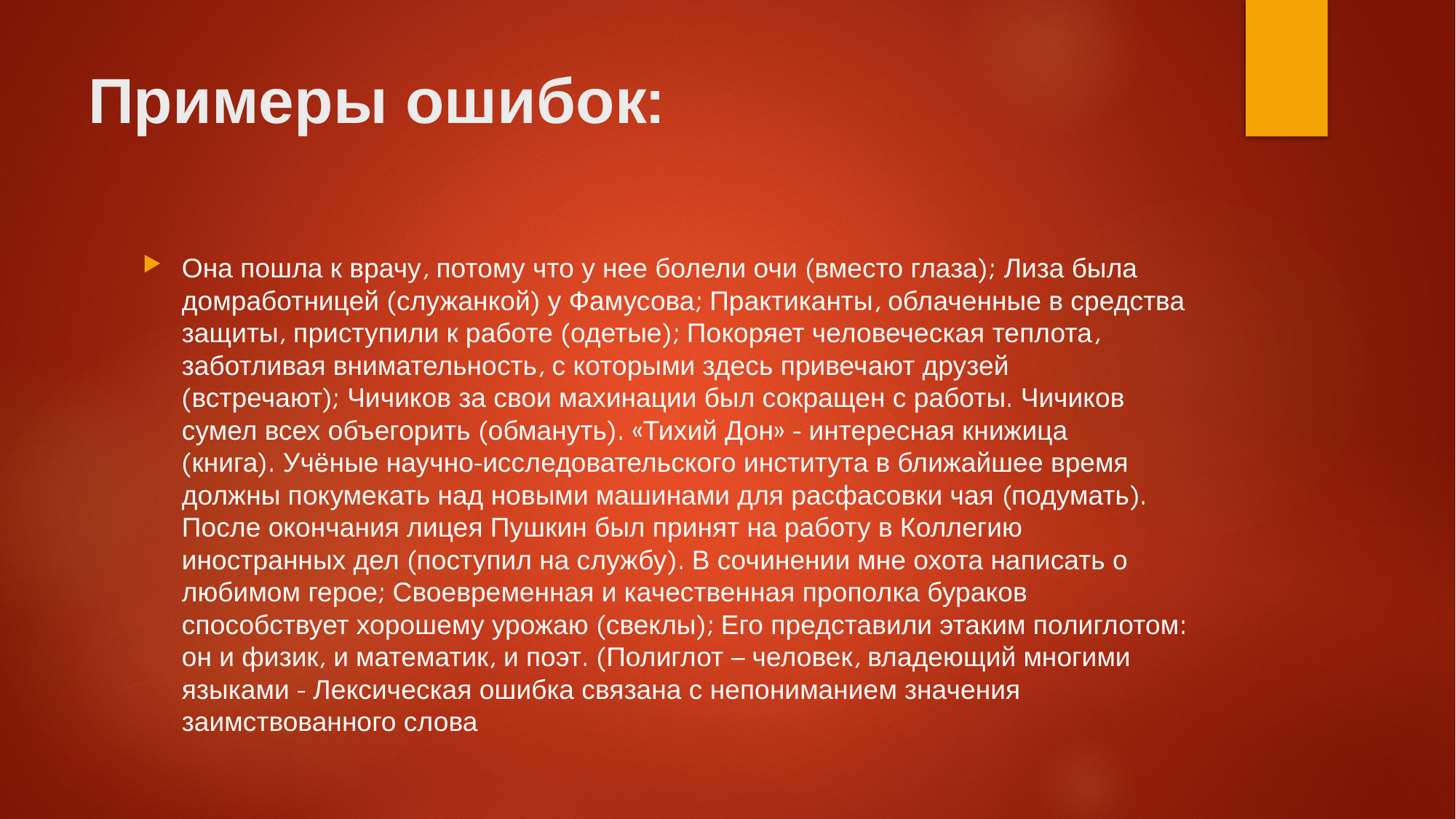

# Примеры ошибок:
Она пошла к врачу, потому что у нее болели очи (вместо глаза); Лиза была домработницей (служанкой) у Фамусова; Практиканты, облаченные в средства защиты, приступили к работе (одетые); Покоряет человеческая теплота, заботливая внимательность, с которыми здесь привечают друзей (встречают); Чичиков за свои махинации был сокращен с работы. Чичиков сумел всех объегорить (обмануть). «Тихий Дон» - интересная книжица (книга). Учёные научно-исследовательского института в ближайшее время должны покумекать над новыми машинами для расфасовки чая (подумать). После окончания лицея Пушкин был принят на работу в Коллегию иностранных дел (поступил на службу). В сочинении мне охота написать о любимом герое; Своевременная и качественная прополка бураков способствует хорошему урожаю (свеклы); Его представили этаким полиглотом: он и физик, и математик, и поэт. (Полиглот – человек, владеющий многими языками - Лексическая ошибка связана с непониманием значения заимствованного слова